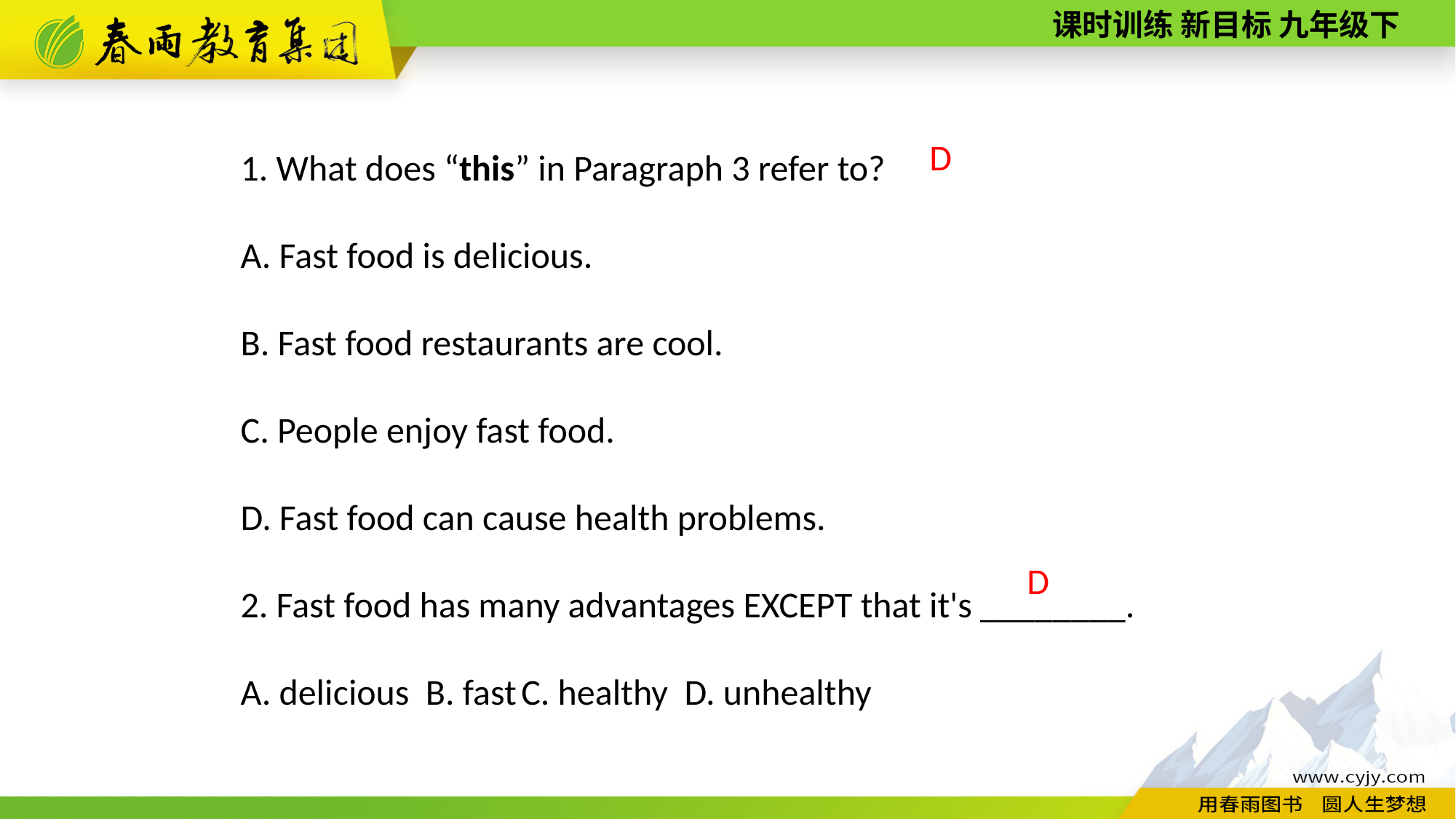

1. What does “this” in Paragraph 3 refer to?
A. Fast food is delicious.
B. Fast food restaurants are cool.
C. People enjoy fast food.
D. Fast food can cause health problems.
2. Fast food has many advantages EXCEPT that it's ________.
A. delicious  B. fast C. healthy  D. unhealthy
D
D